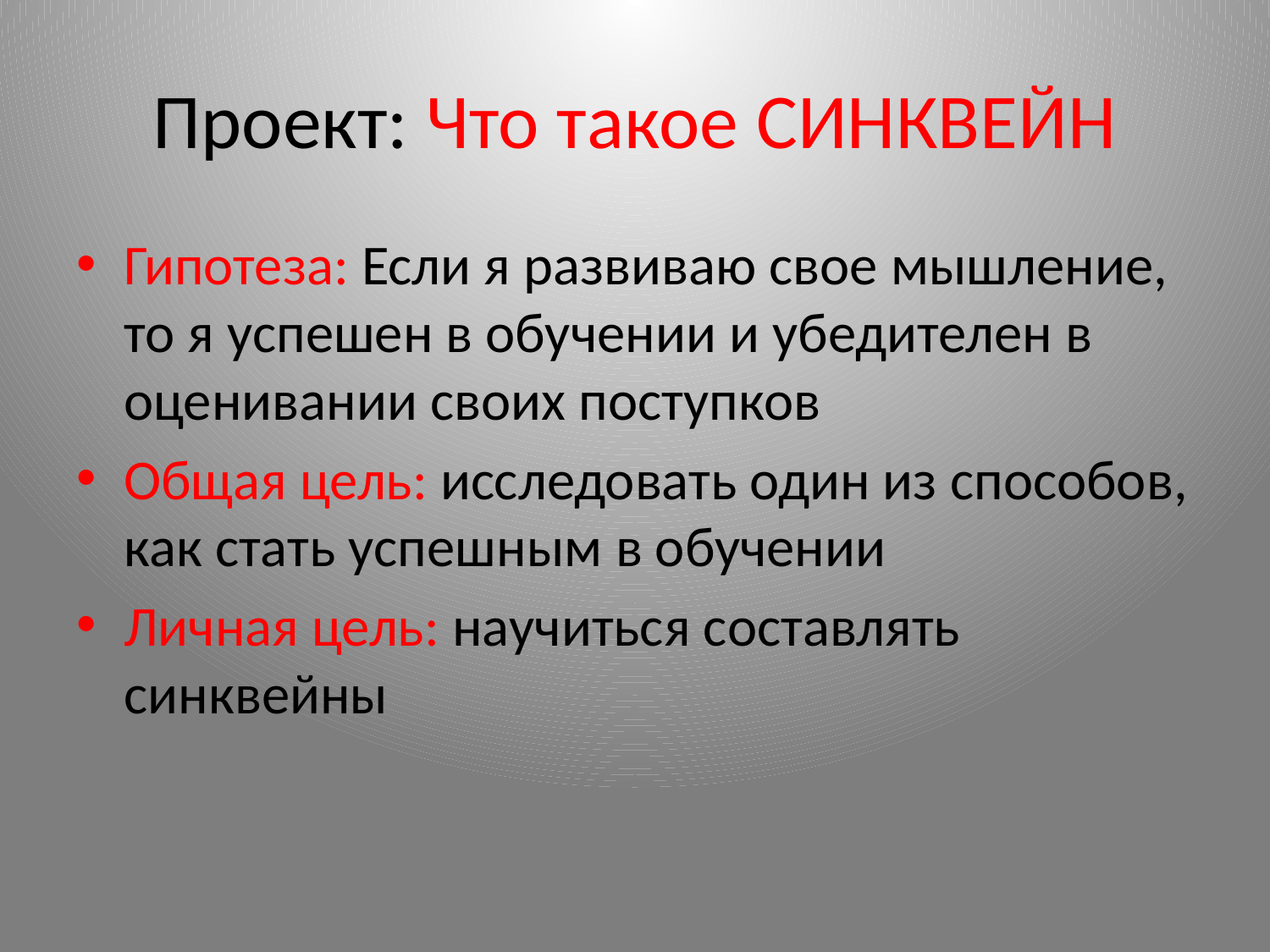

# Проект: Что такое СИНКВЕЙН
Гипотеза: Если я развиваю свое мышление, то я успешен в обучении и убедителен в оценивании своих поступков
Общая цель: исследовать один из способов, как стать успешным в обучении
Личная цель: научиться составлять синквейны